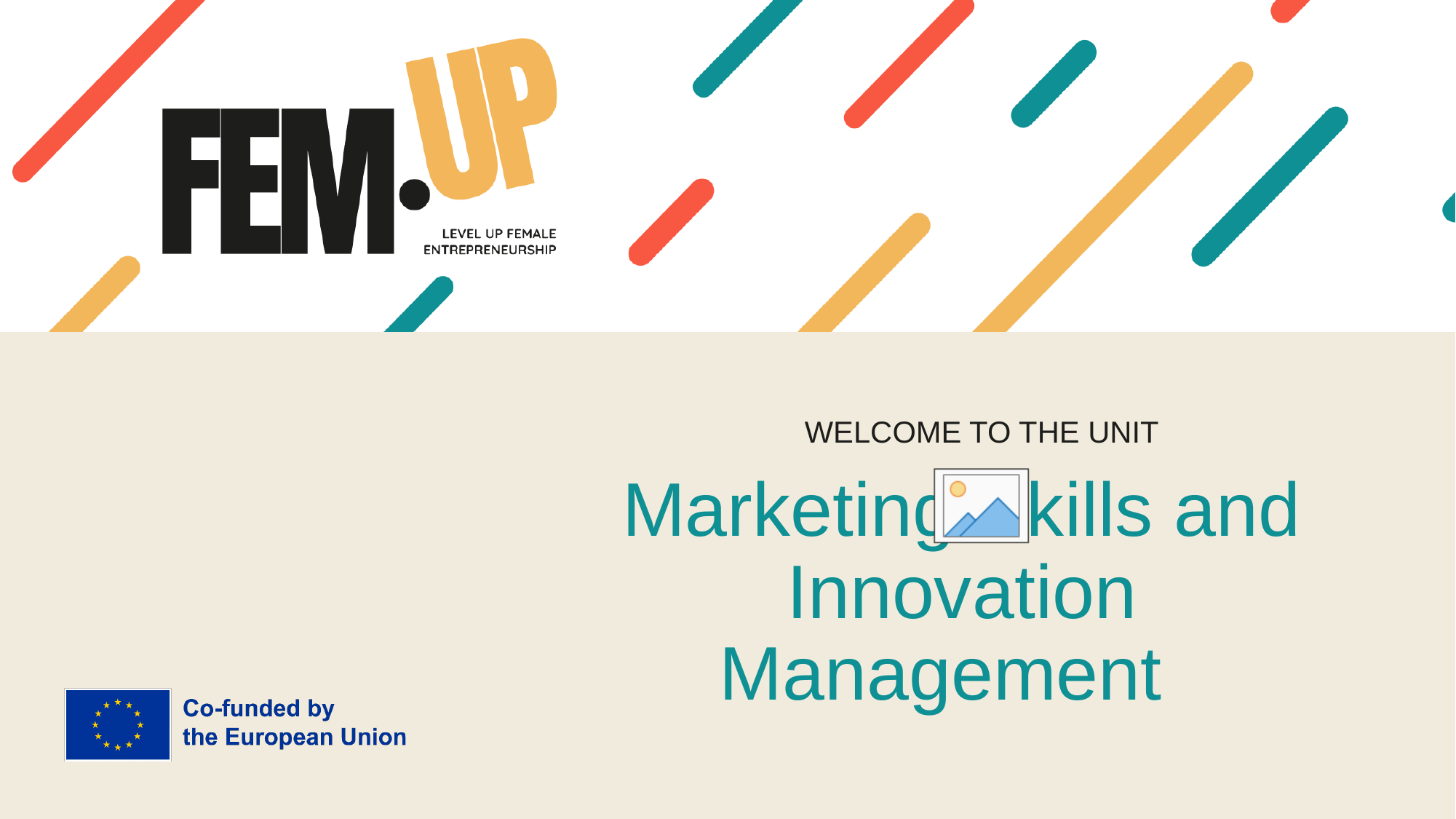

WELCOME TO THE UNIT
# Marketing Skills and Innovation Management